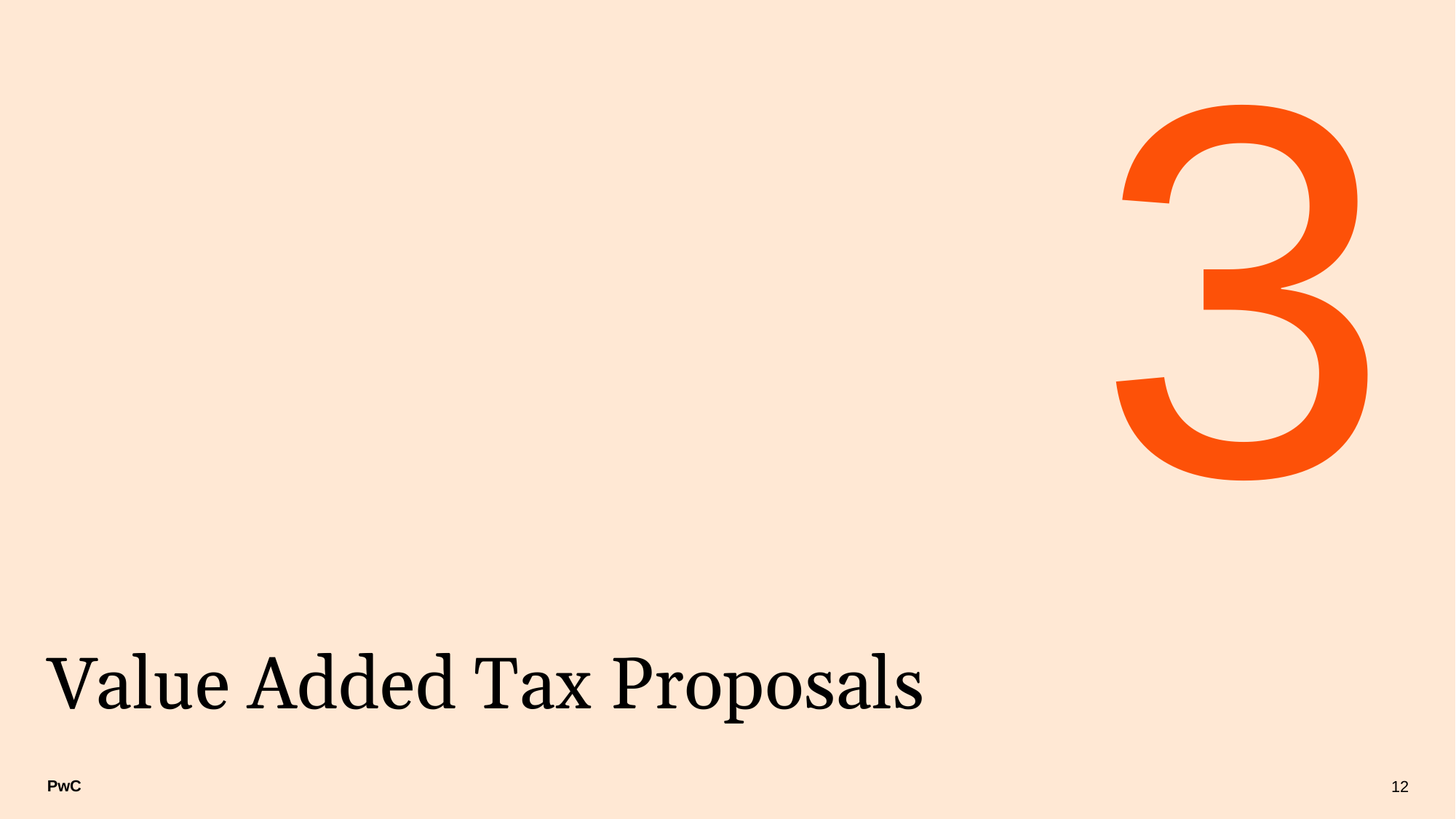

3
# Value Added Tax Proposals
12